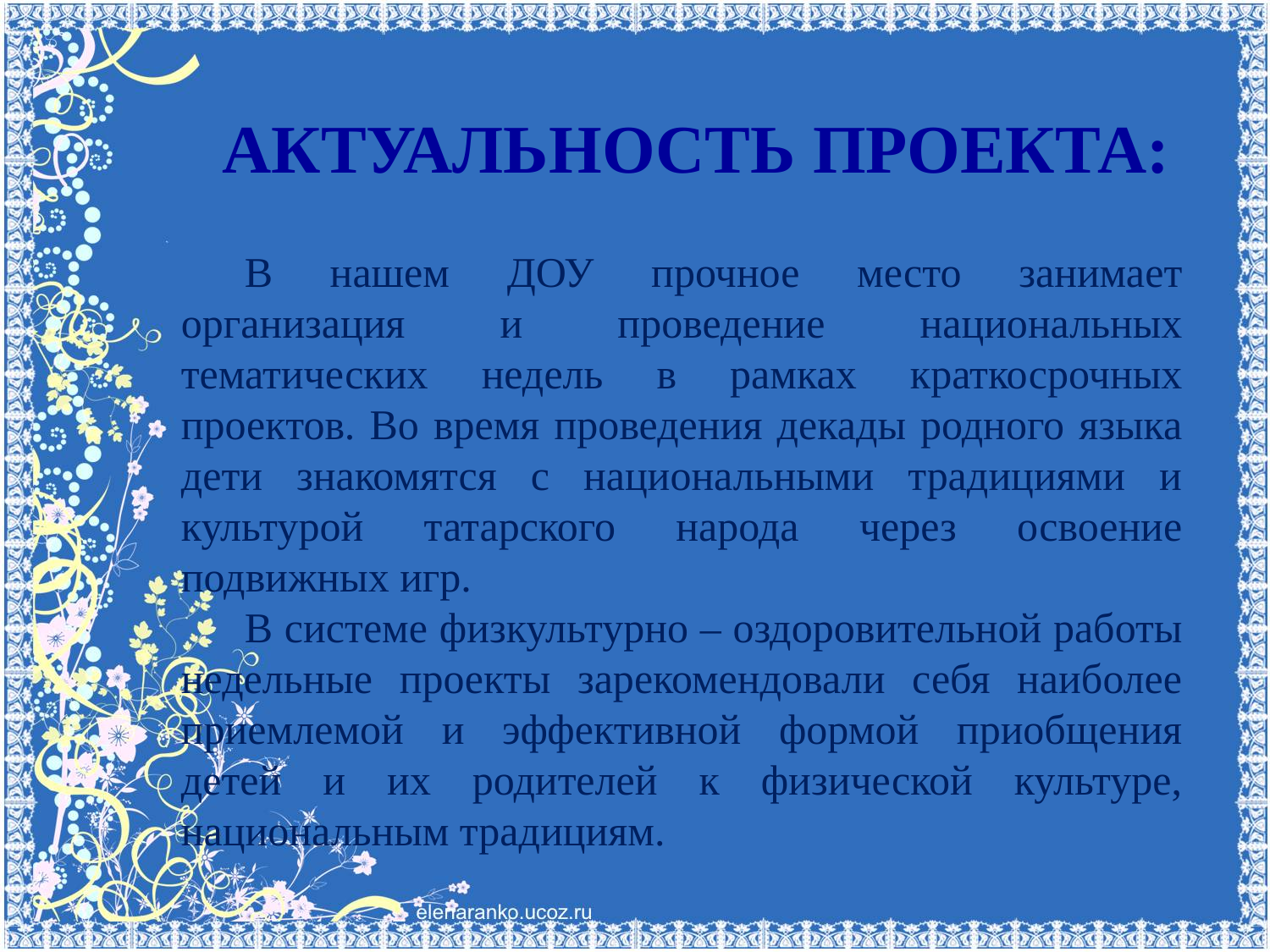

# АКТУАЛЬНОСТЬ ПРОЕКТА:

В нашем ДОУ прочное место занимает организация и проведение национальных тематических недель в рамках краткосрочных проектов. Во время проведения декады родного языка дети знакомятся с национальными традициями и культурой татарского народа через освоение подвижных игр.
В системе физкультурно – оздоровительной работы недельные проекты зарекомендовали себя наиболее приемлемой и эффективной формой приобщения детей и их родителей к физической культуре, национальным традициям.